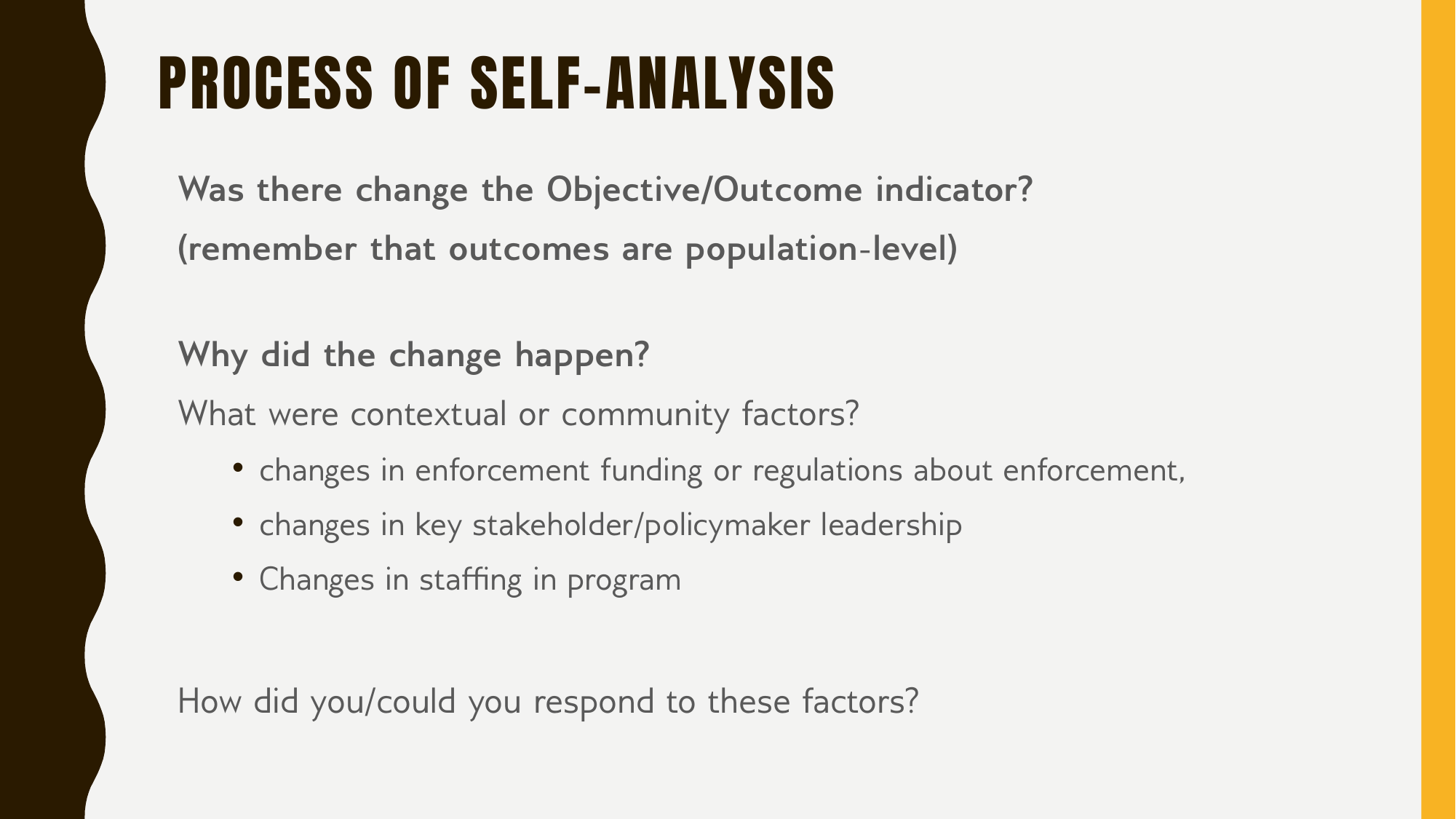

# Process of self-analysis
Was there change the Objective/Outcome indicator?
(remember that outcomes are population-level)
Why did the change happen?
What were contextual or community factors?
changes in enforcement funding or regulations about enforcement,
changes in key stakeholder/policymaker leadership
Changes in staffing in program

How did you/could you respond to these factors?